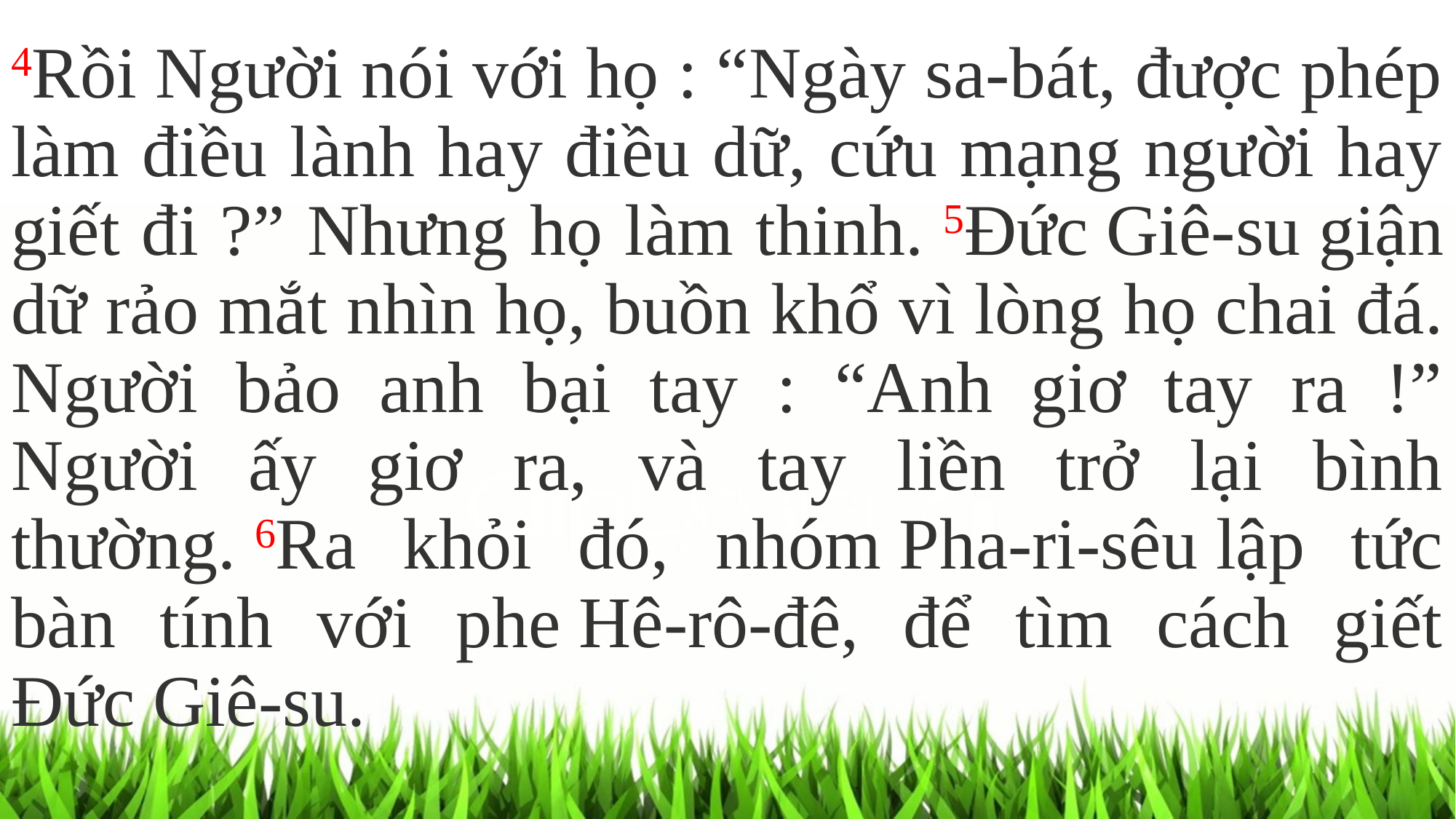

4Rồi Người nói với họ : “Ngày sa-bát, được phép làm điều lành hay điều dữ, cứu mạng người hay giết đi ?” Nhưng họ làm thinh. 5Đức Giê-su giận dữ rảo mắt nhìn họ, buồn khổ vì lòng họ chai đá. Người bảo anh bại tay : “Anh giơ tay ra !” Người ấy giơ ra, và tay liền trở lại bình thường. 6Ra khỏi đó, nhóm Pha-ri-sêu lập tức bàn tính với phe Hê-rô-đê, để tìm cách giết Đức Giê-su.